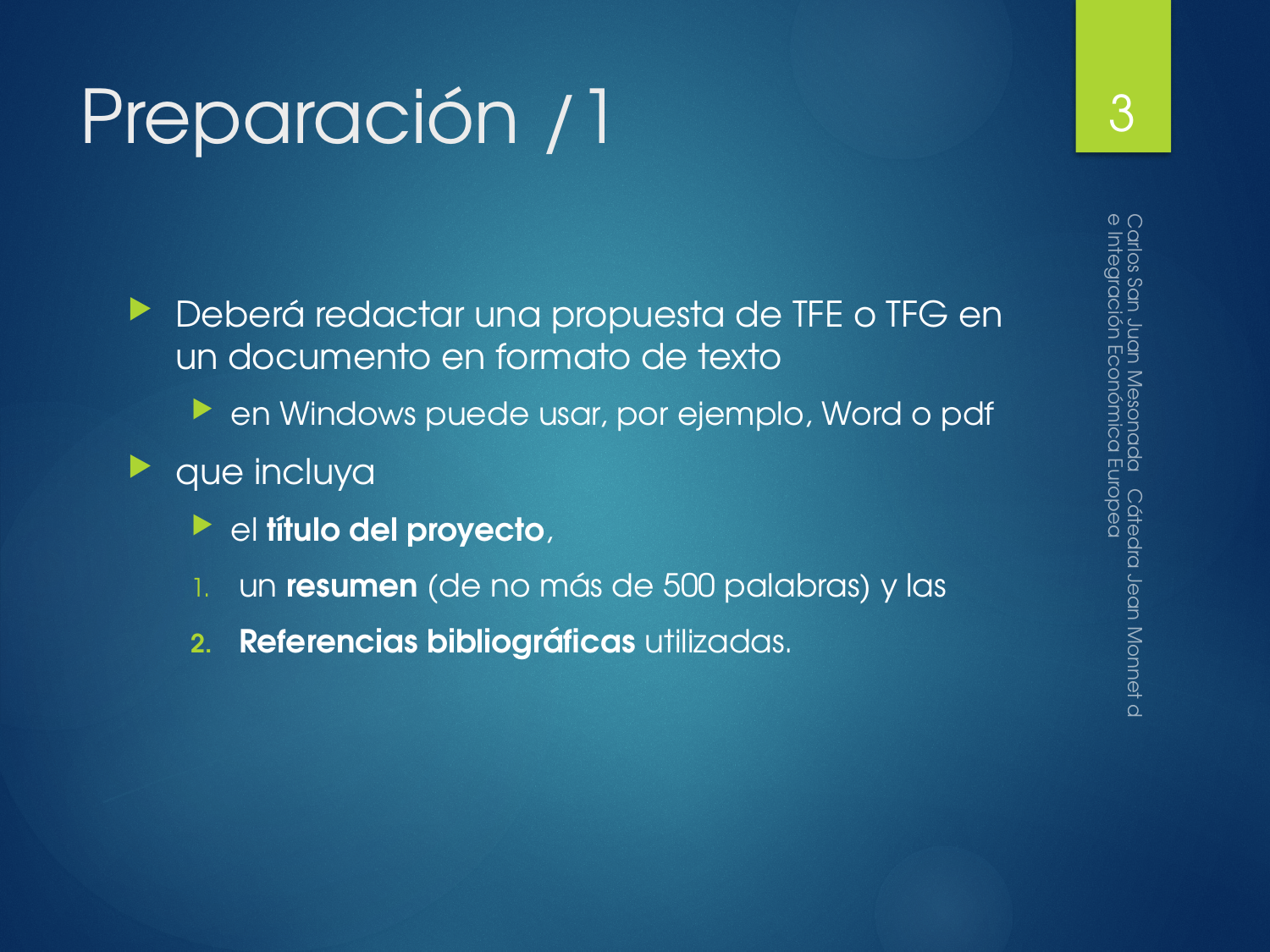

3
# Preparación /1
Deberá redactar una propuesta de TFE o TFG en un documento en formato de texto
en Windows puede usar, por ejemplo, Word o pdf
que incluya
el título del proyecto,
un resumen (de no más de 500 palabras) y las
Referencias bibliográficas utilizadas.
Carlos San Juan Mesonada   Cátedra Jean Monnet de Integración Económica Europea